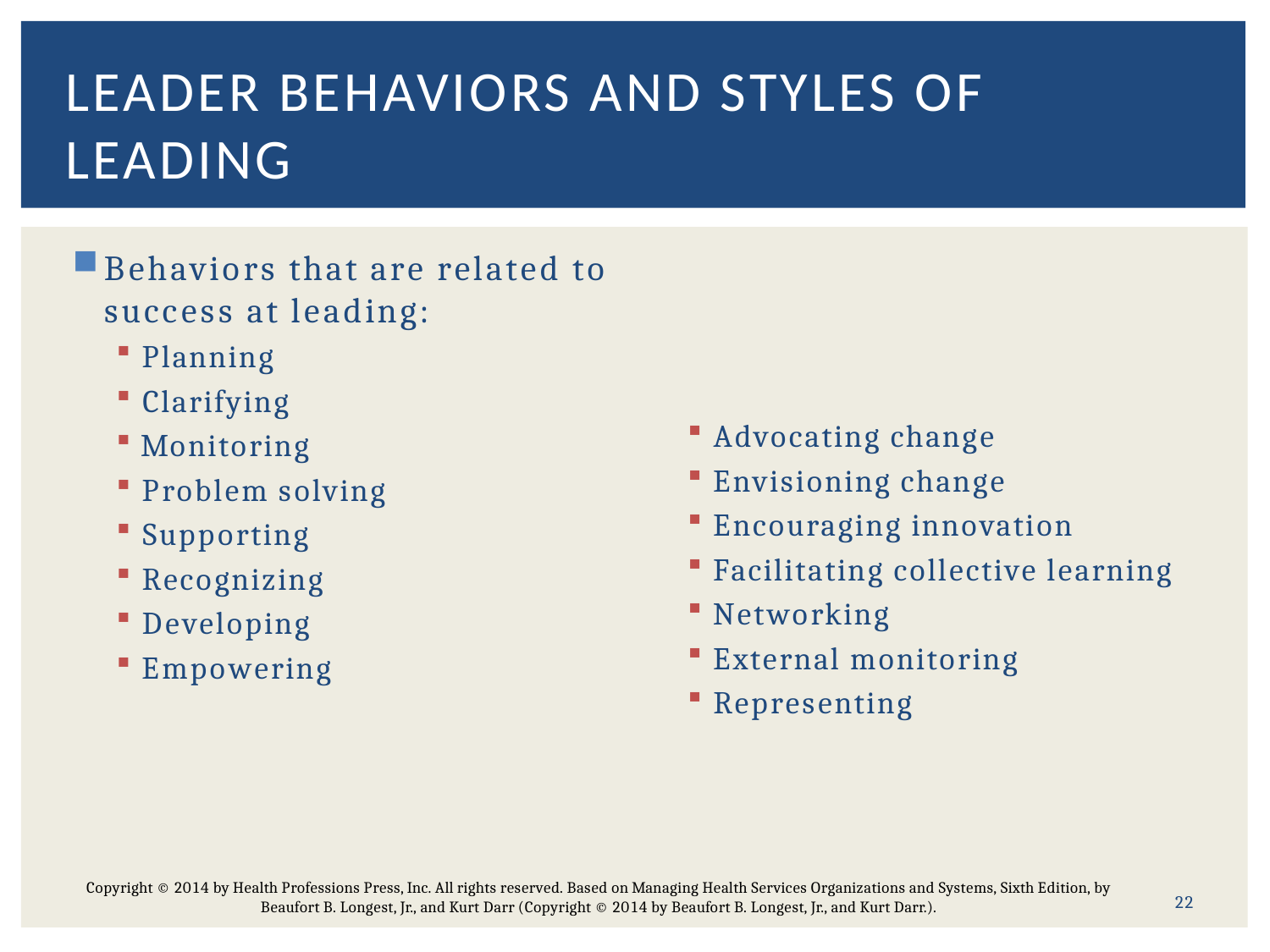

# Leader Behaviors and Styles of Leading
Behaviors that are related to success at leading:
Planning
Clarifying
Monitoring
Problem solving
Supporting
Recognizing
Developing
Empowering

Advocating change
Envisioning change
Encouraging innovation
Facilitating collective learning
Networking
External monitoring
Representing

22